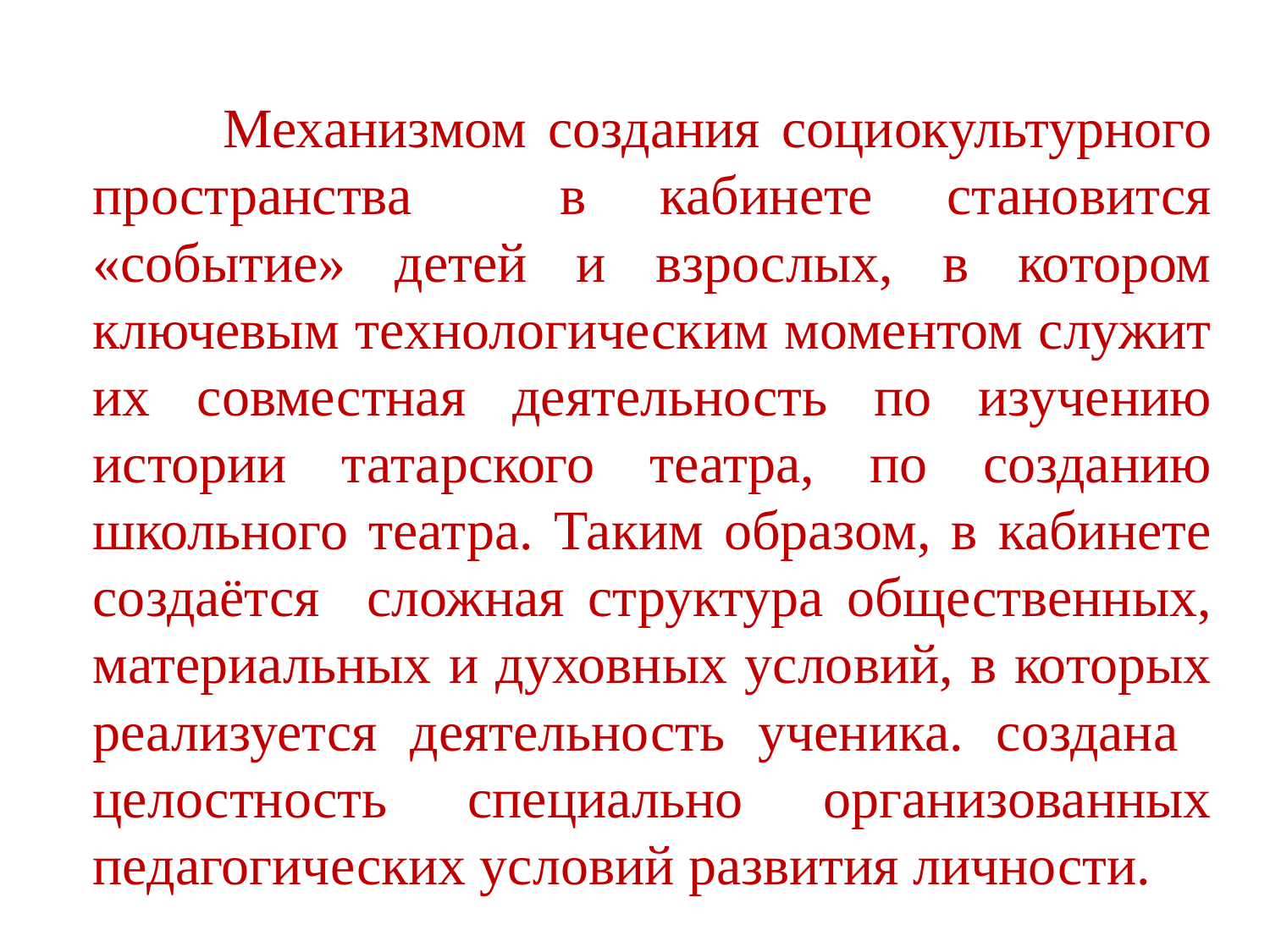

Механизмом создания социокультурного пространства  в кабинете становится «событие» детей и взрослых, в котором ключевым технологическим моментом служит их совместная деятельность по изучению истории татарского театра, по созданию школьного театра. Таким образом, в кабинете создаётся  сложная структура общественных, материальных и духовных условий, в которых реализуется деятельность ученика. создана  целостность специально организованных педагогических условий развития личности.